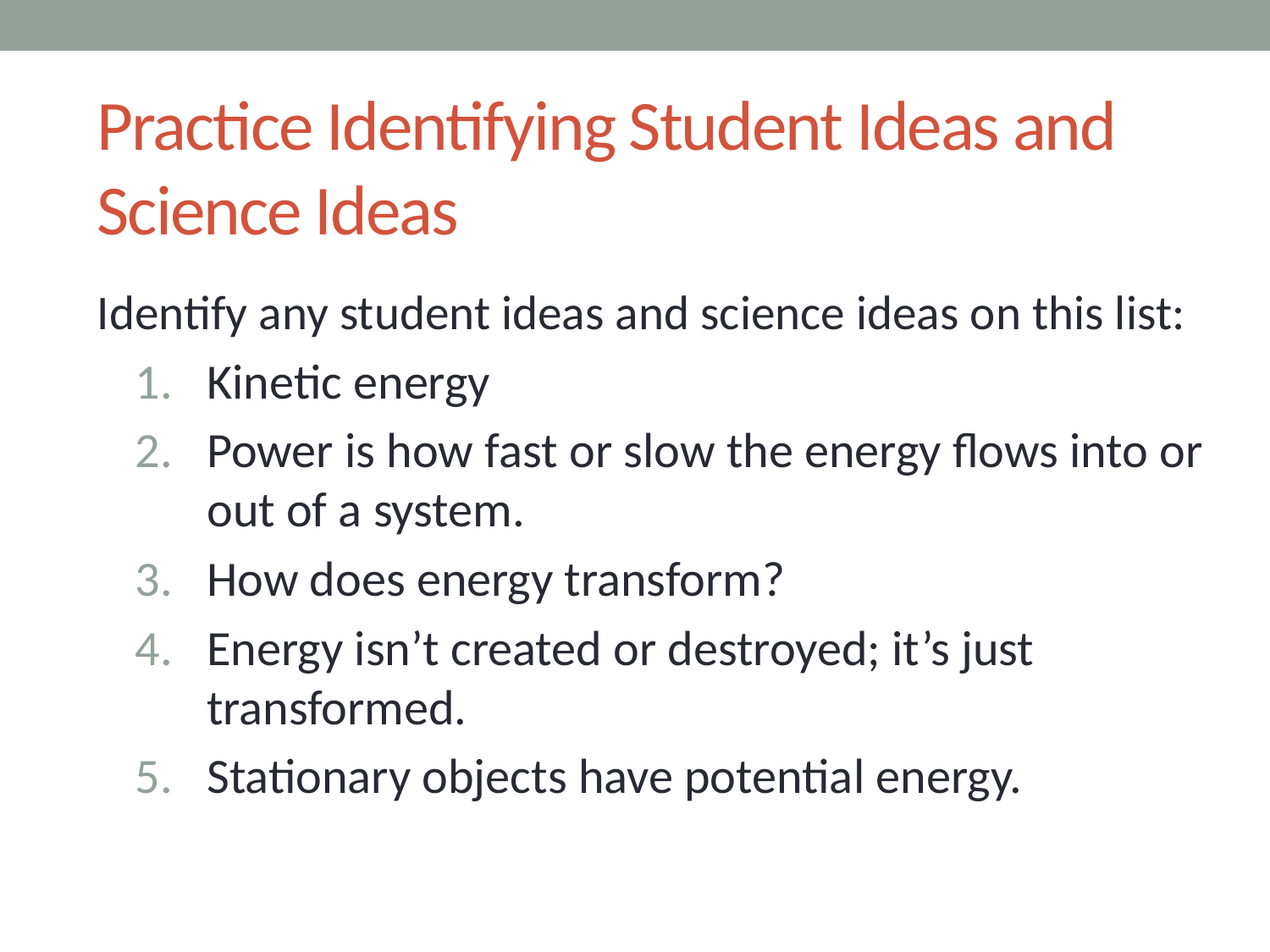

# Practice Identifying Student Ideas and Science Ideas
Identify any student ideas and science ideas on this list:
Kinetic energy
Power is how fast or slow the energy flows into or out of a system.
How does energy transform?
Energy isn’t created or destroyed; it’s just transformed.
Stationary objects have potential energy.